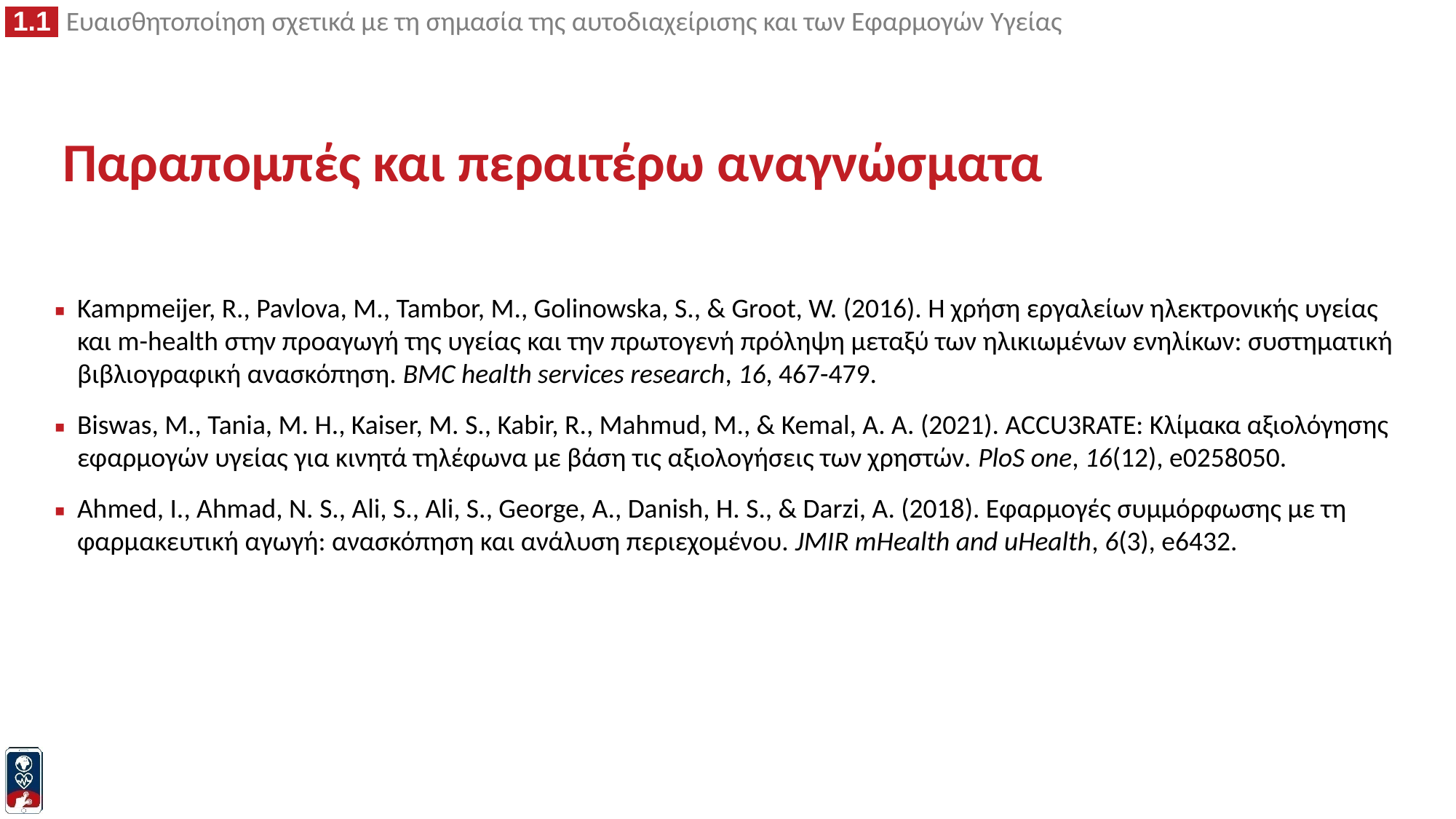

Παραπομπές και περαιτέρω αναγνώσματα
Kampmeijer, R., Pavlova, M., Tambor, M., Golinowska, S., & Groot, W. (2016). Η χρήση εργαλείων ηλεκτρονικής υγείας και m-health στην προαγωγή της υγείας και την πρωτογενή πρόληψη μεταξύ των ηλικιωμένων ενηλίκων: συστηματική βιβλιογραφική ανασκόπηση. BMC health services research, 16, 467-479.
Biswas, M., Tania, M. H., Kaiser, M. S., Kabir, R., Mahmud, M., & Kemal, A. A. (2021). ACCU3RATE: Κλίμακα αξιολόγησης εφαρμογών υγείας για κινητά τηλέφωνα με βάση τις αξιολογήσεις των χρηστών. PloS one, 16(12), e0258050.
Ahmed, I., Ahmad, N. S., Ali, S., Ali, S., George, A., Danish, H. S., & Darzi, A. (2018). Εφαρμογές συμμόρφωσης με τη φαρμακευτική αγωγή: ανασκόπηση και ανάλυση περιεχομένου. JMIR mHealth and uHealth, 6(3), e6432.